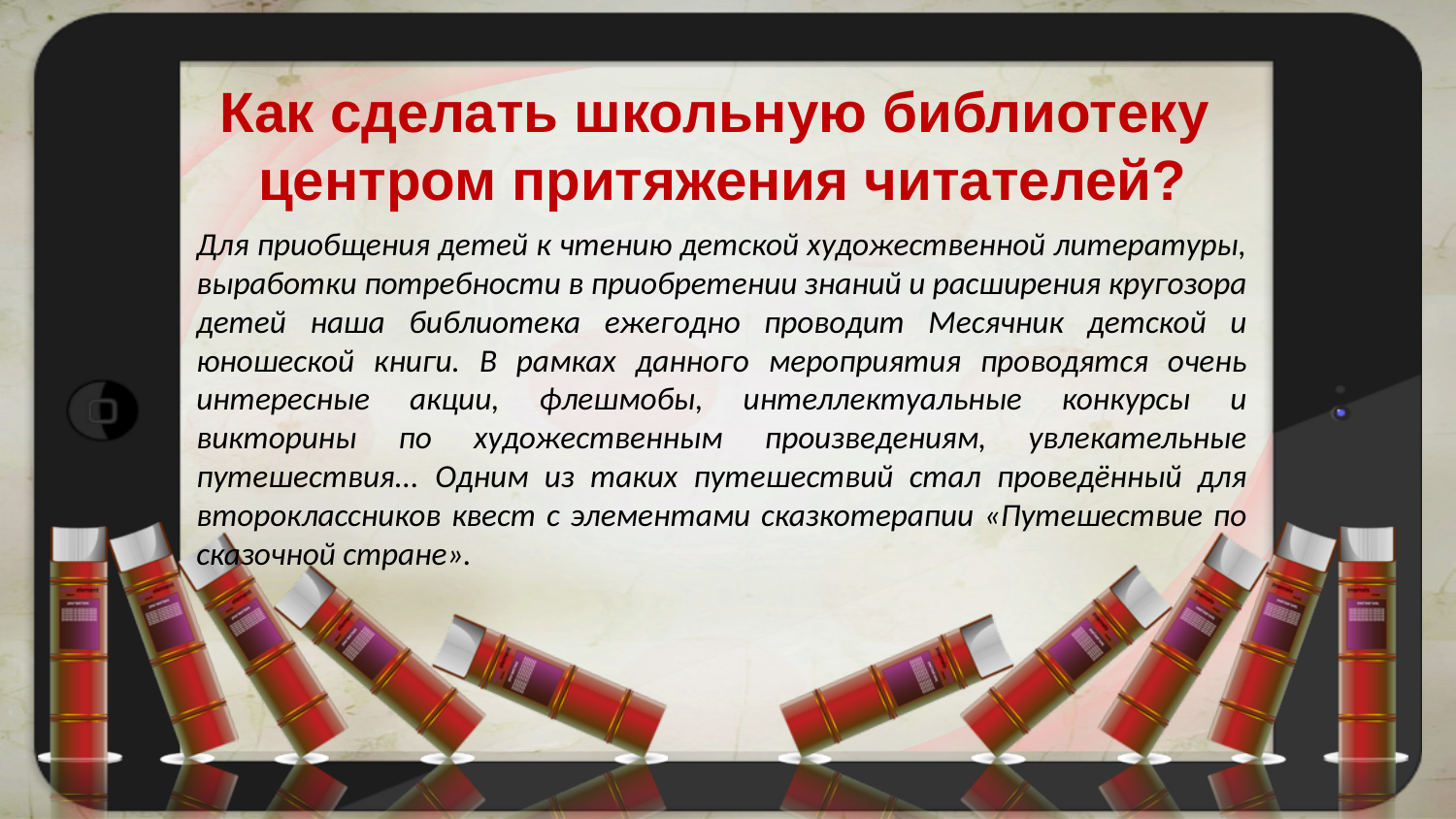

Как сделать школьную библиотеку
центром притяжения читателей?
Для приобщения детей к чтению детской художественной литературы, выработки потребности в приобретении знаний и расширения кругозора детей наша библиотека ежегодно проводит Месячник детской и юношеской книги. В рамках данного мероприятия проводятся очень интересные акции, флешмобы, интеллектуальные конкурсы и викторины по художественным произведениям, увлекательные путешествия... Одним из таких путешествий стал проведённый для второклассников квест с элементами сказкотерапии «Путешествие по сказочной стране».